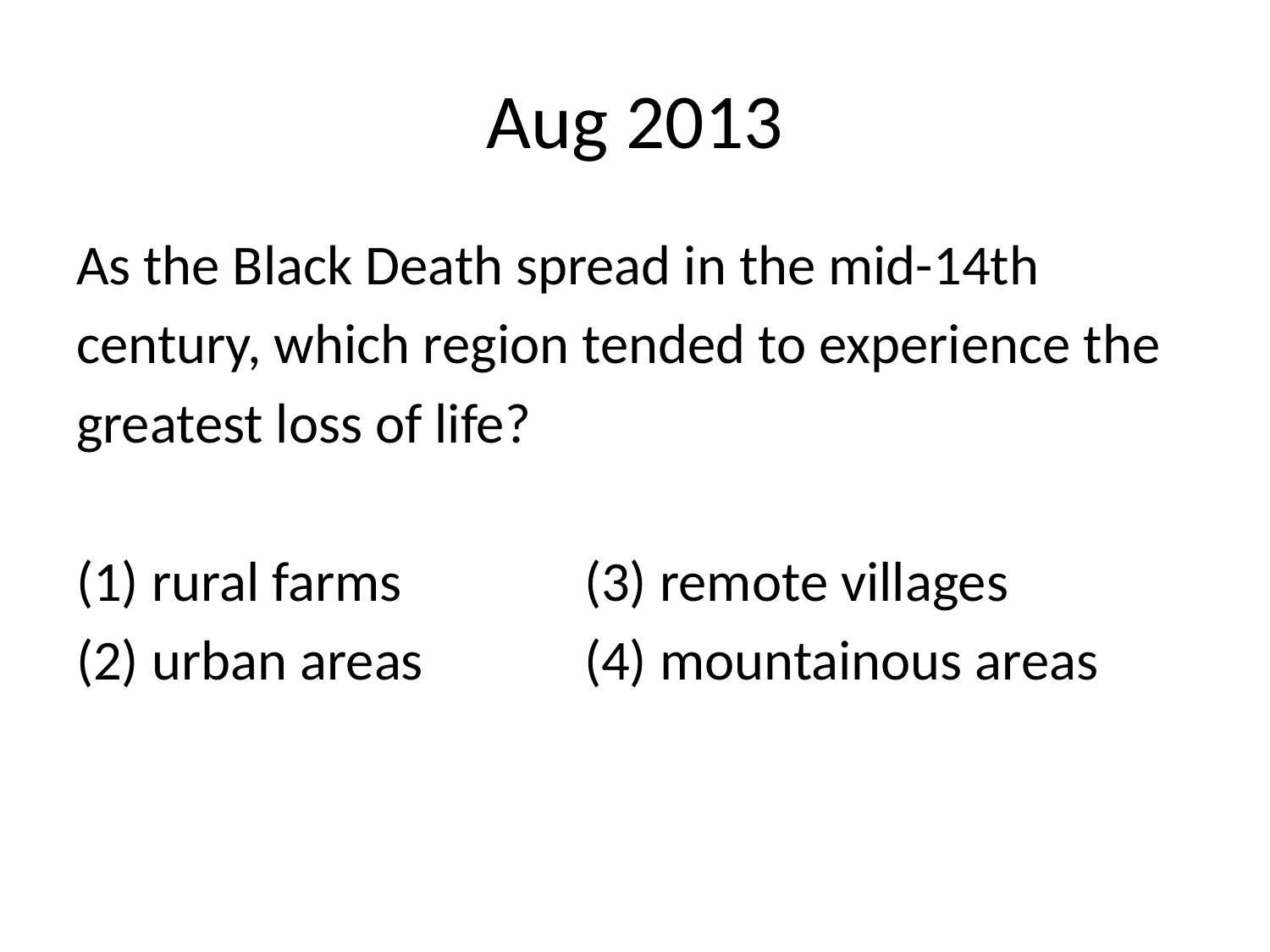

# Aug 2013
As the Black Death spread in the mid-14th
century, which region tended to experience the
greatest loss of life?

(1) rural farms 		(3) remote villages
(2) urban areas 		(4) mountainous areas